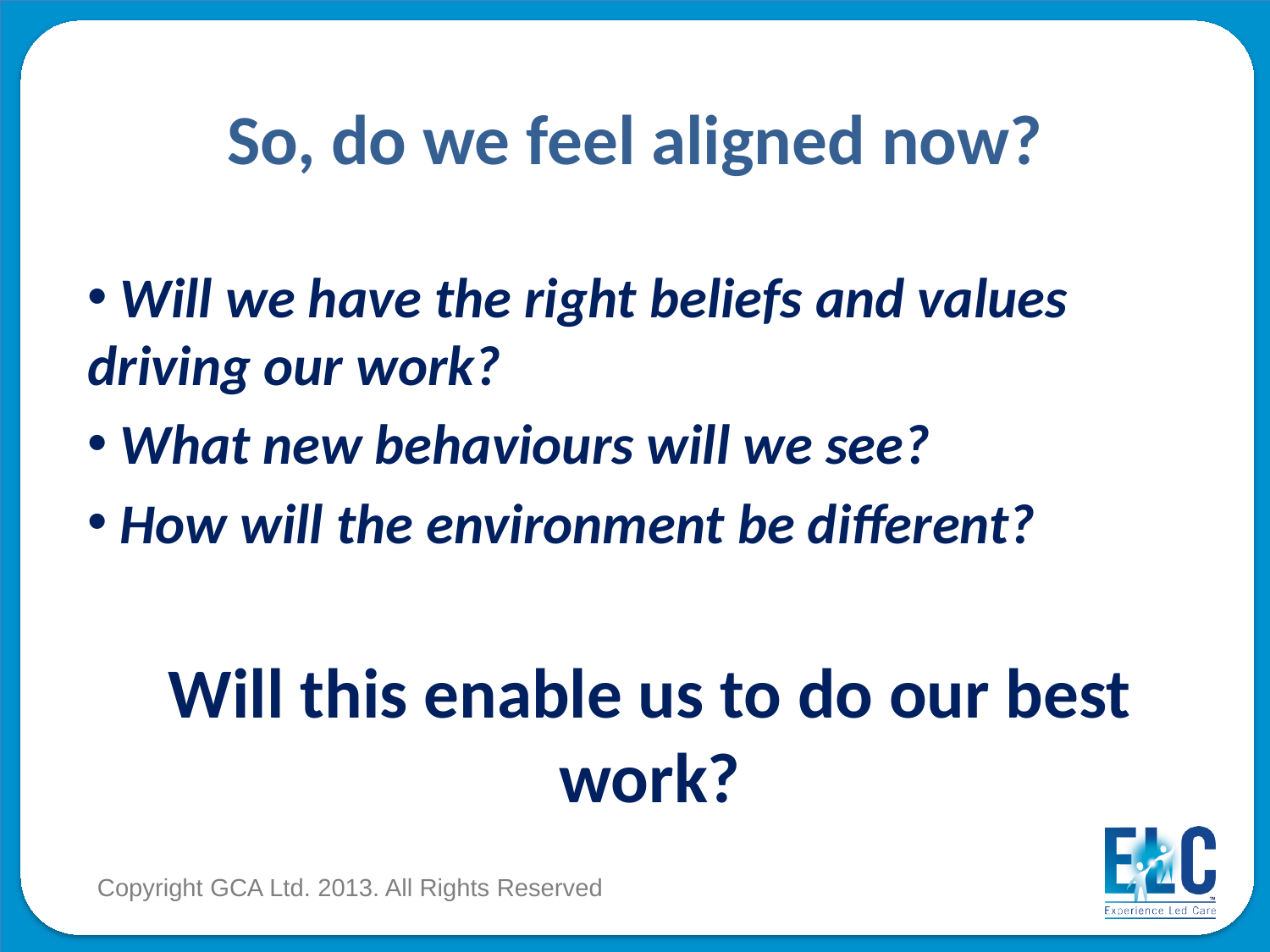

# So, do we feel aligned now?

 Will we have the right beliefs and values driving our work?
 What new behaviours will we see?
 How will the environment be different?

Will this enable us to do our best work?
Copyright GCA Ltd. 2013. All Rights Reserved